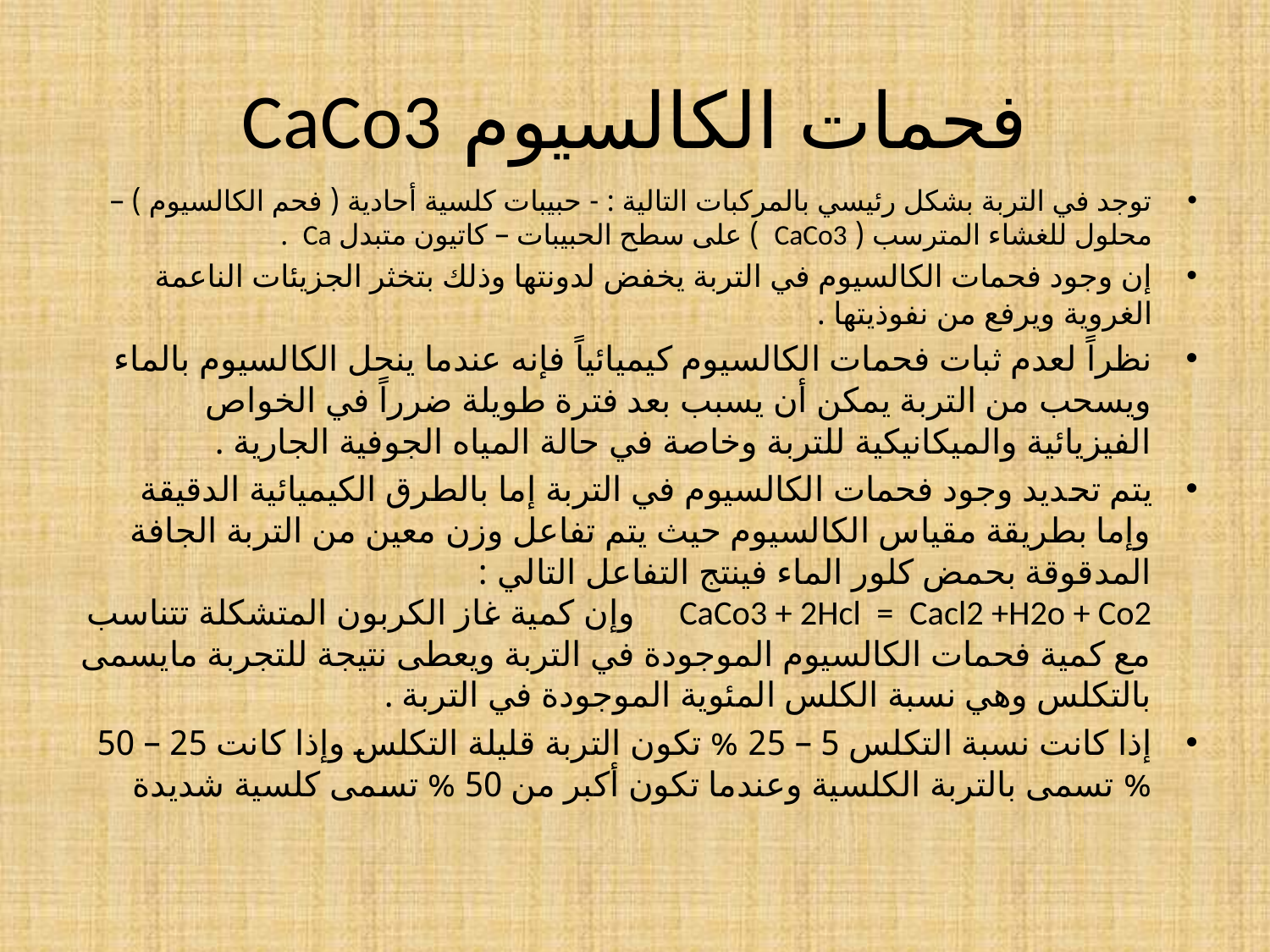

# فحمات الكالسيوم CaCo3
توجد في التربة بشكل رئيسي بالمركبات التالية : - حبيبات كلسية أحادية ( فحم الكالسيوم ) – محلول للغشاء المترسب ( CaCo3  ) على سطح الحبيبات – كاتيون متبدل Ca  .
إن وجود فحمات الكالسيوم في التربة يخفض لدونتها وذلك بتخثر الجزيئات الناعمة الغروية ويرفع من نفوذيتها .
نظراً لعدم ثبات فحمات الكالسيوم كيميائياً فإنه عندما ينحل الكالسيوم بالماء ويسحب من التربة يمكن أن يسبب بعد فترة طويلة ضرراً في الخواص الفيزيائية والميكانيكية للتربة وخاصة في حالة المياه الجوفية الجارية .
يتم تحديد وجود فحمات الكالسيوم في التربة إما بالطرق الكيميائية الدقيقة وإما بطريقة مقياس الكالسيوم حيث يتم تفاعل وزن معين من التربة الجافة المدقوقة بحمض كلور الماء فينتج التفاعل التالي :                                      CaCo3 + 2Hcl  =  Cacl2 +H2o + Co2     وإن كمية غاز الكربون المتشكلة تتناسب مع كمية فحمات الكالسيوم الموجودة في التربة ويعطى نتيجة للتجربة مايسمى بالتكلس وهي نسبة الكلس المئوية الموجودة في التربة .
إذا كانت نسبة التكلس 5 – 25 % تكون التربة قليلة التكلس وإذا كانت 25 – 50 % تسمى بالتربة الكلسية وعندما تكون أكبر من 50 % تسمى كلسية شديدة